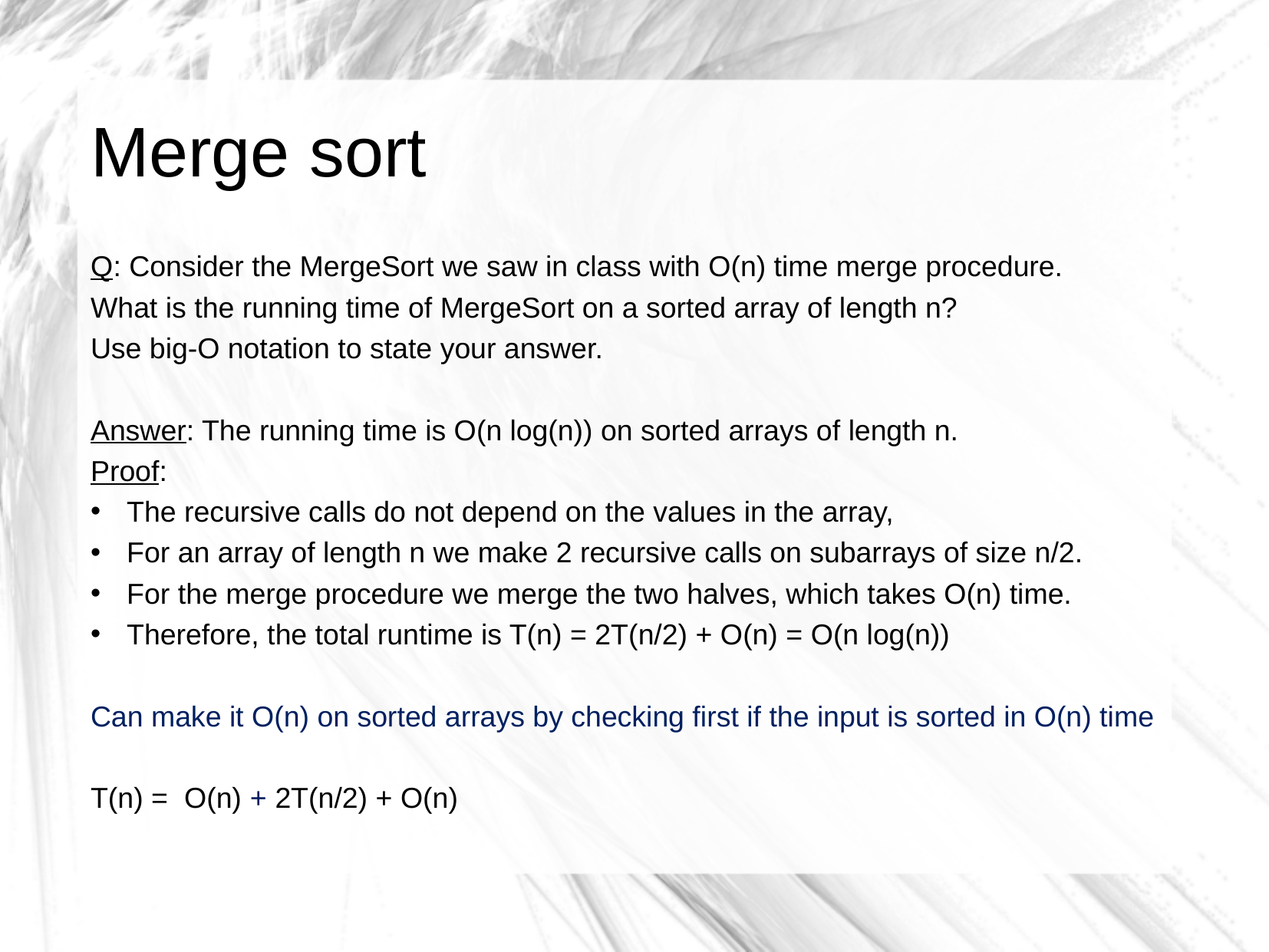

# Merge sort
Q: Consider the MergeSort we saw in class with O(n) time merge procedure.
What is the running time of MergeSort on a sorted array of length n?
Use big-O notation to state your answer.

Answer: The running time is O(n log(n)) on sorted arrays of length n.
Proof:
The recursive calls do not depend on the values in the array,
For an array of length n we make 2 recursive calls on subarrays of size n/2.
For the merge procedure we merge the two halves, which takes O(n) time.
Therefore, the total runtime is T(n) = 2T(n/2) + O(n) = O(n log(n))

Can make it O(n) on sorted arrays by checking first if the input is sorted in O(n) time

T(n) =  O(n) + 2T(n/2) + O(n)